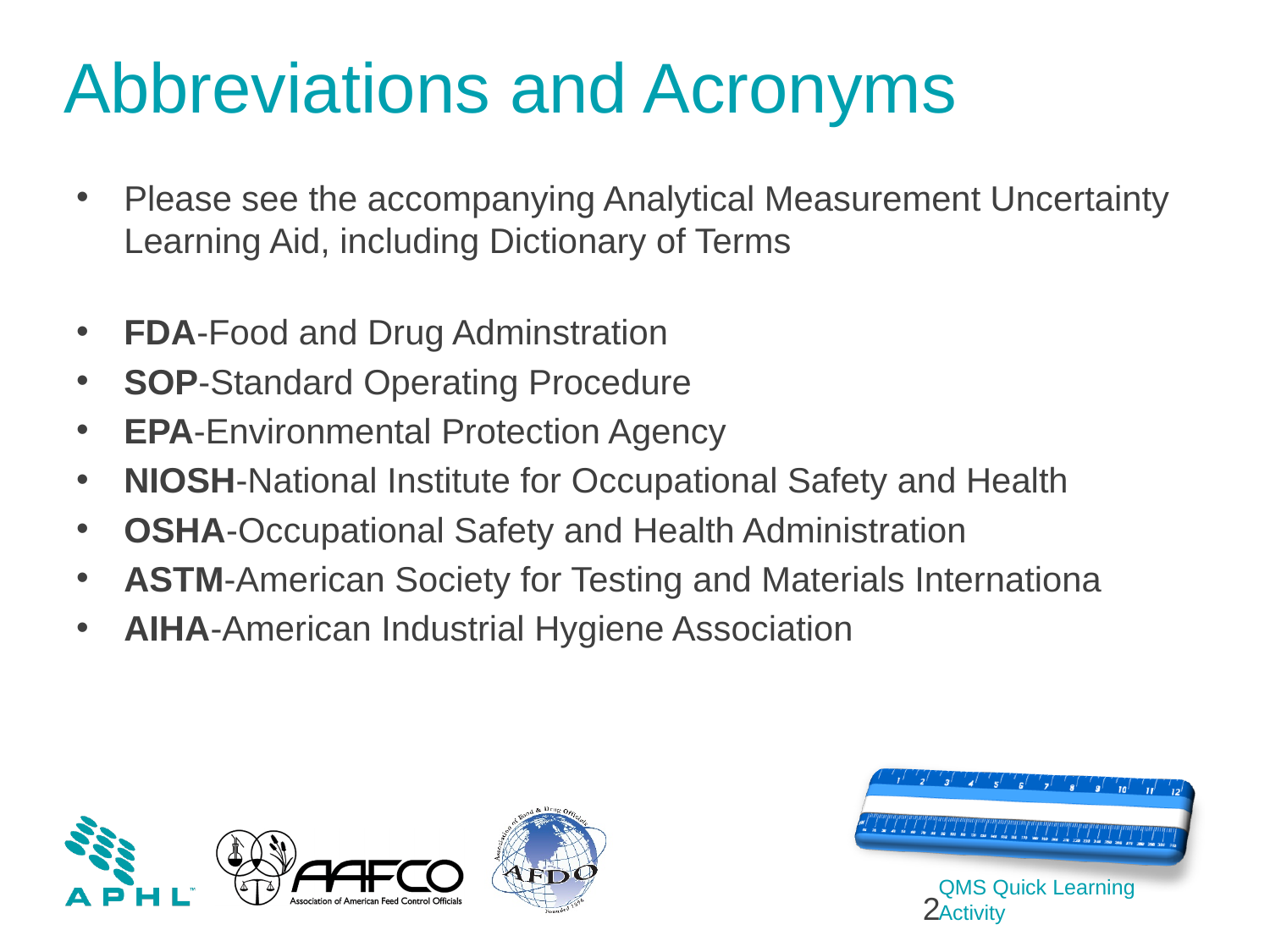

# Abbreviations and Acronyms
Please see the accompanying Analytical Measurement Uncertainty Learning Aid, including Dictionary of Terms
FDA-Food and Drug Adminstration
SOP-Standard Operating Procedure
EPA-Environmental Protection Agency
NIOSH-National Institute for Occupational Safety and Health
OSHA-Occupational Safety and Health Administration
ASTM-American Society for Testing and Materials Internationa
AIHA-American Industrial Hygiene Association
2